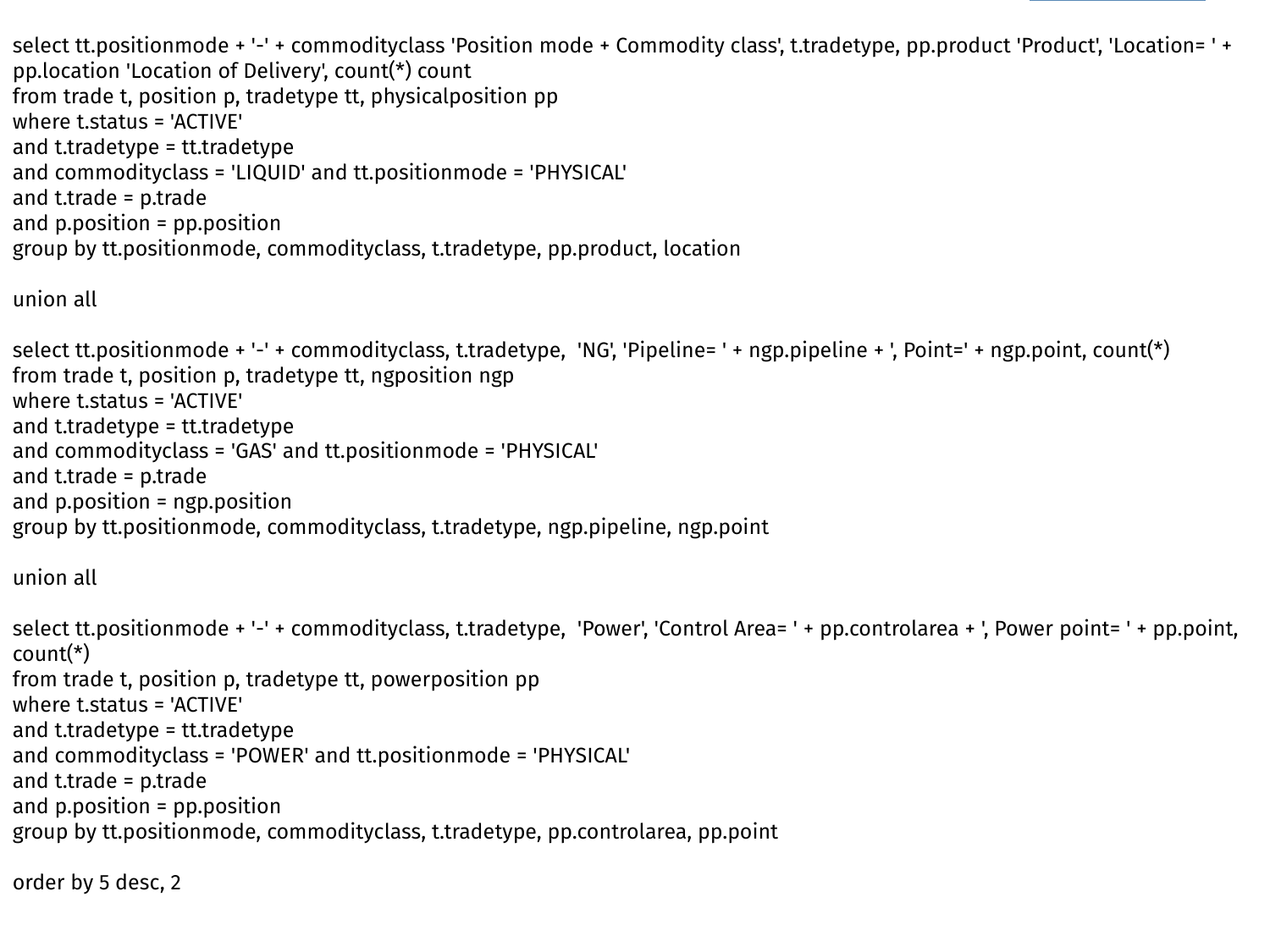

select tt.positionmode + '-' + commodityclass 'Position mode + Commodity class', t.tradetype, pp.product 'Product', 'Location= ' + pp.location 'Location of Delivery', count(*) count
from trade t, position p, tradetype tt, physicalposition pp
where t.status = 'ACTIVE'
and t.tradetype = tt.tradetype
and commodityclass = 'LIQUID' and tt.positionmode = 'PHYSICAL'
and t.trade = p.trade
and p.position = pp.position
group by tt.positionmode, commodityclass, t.tradetype, pp.product, location

union all

select tt.positionmode + '-' + commodityclass, t.tradetype,  'NG', 'Pipeline= ' + ngp.pipeline + ', Point=' + ngp.point, count(*)
from trade t, position p, tradetype tt, ngposition ngp
where t.status = 'ACTIVE'
and t.tradetype = tt.tradetype
and commodityclass = 'GAS' and tt.positionmode = 'PHYSICAL'
and t.trade = p.trade
and p.position = ngp.position
group by tt.positionmode, commodityclass, t.tradetype, ngp.pipeline, ngp.point

union all

select tt.positionmode + '-' + commodityclass, t.tradetype,  'Power', 'Control Area= ' + pp.controlarea + ', Power point= ' + pp.point, count(*)
from trade t, position p, tradetype tt, powerposition pp
where t.status = 'ACTIVE'
and t.tradetype = tt.tradetype
and commodityclass = 'POWER' and tt.positionmode = 'PHYSICAL'
and t.trade = p.trade
and p.position = pp.position
group by tt.positionmode, commodityclass, t.tradetype, pp.controlarea, pp.point

order by 5 desc, 2
#